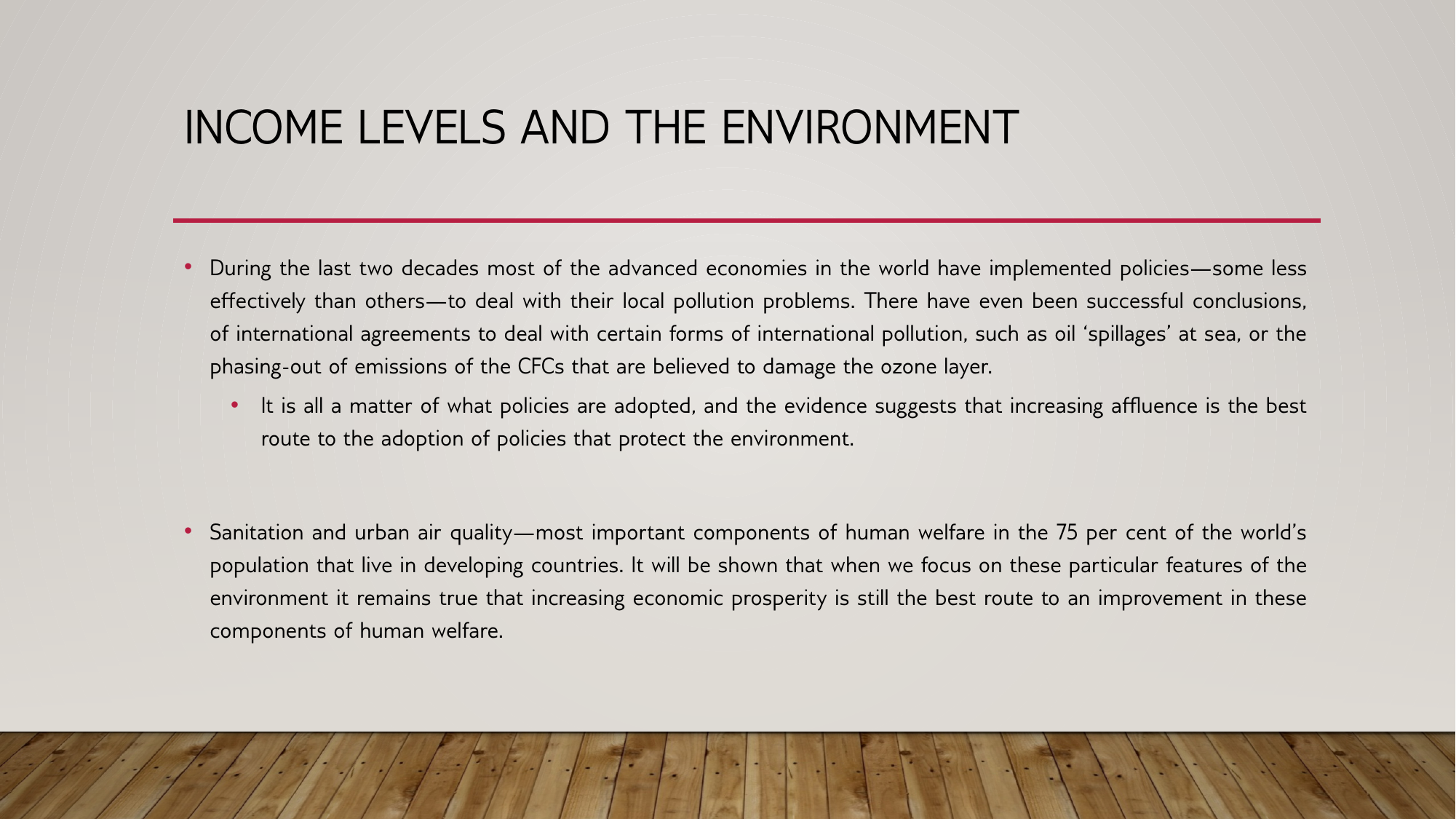

# Income Levels and the Environment
During the last two decades most of the advanced economies in the world have implemented policies—some less effectively than others—to deal with their local pollution problems. There have even been successful conclusions, of international agreements to deal with certain forms of international pollution, such as oil ‘spillages’ at sea, or the phasing-out of emissions of the CFCs that are believed to damage the ozone layer.
It is all a matter of what policies are adopted, and the evidence suggests that increasing affluence is the best route to the adoption of policies that protect the environment.

Sanitation and urban air quality—most important components of human welfare in the 75 per cent of the world’s population that live in developing countries. It will be shown that when we focus on these particular features of the environment it remains true that increasing economic prosperity is still the best route to an improvement in these components of human welfare.